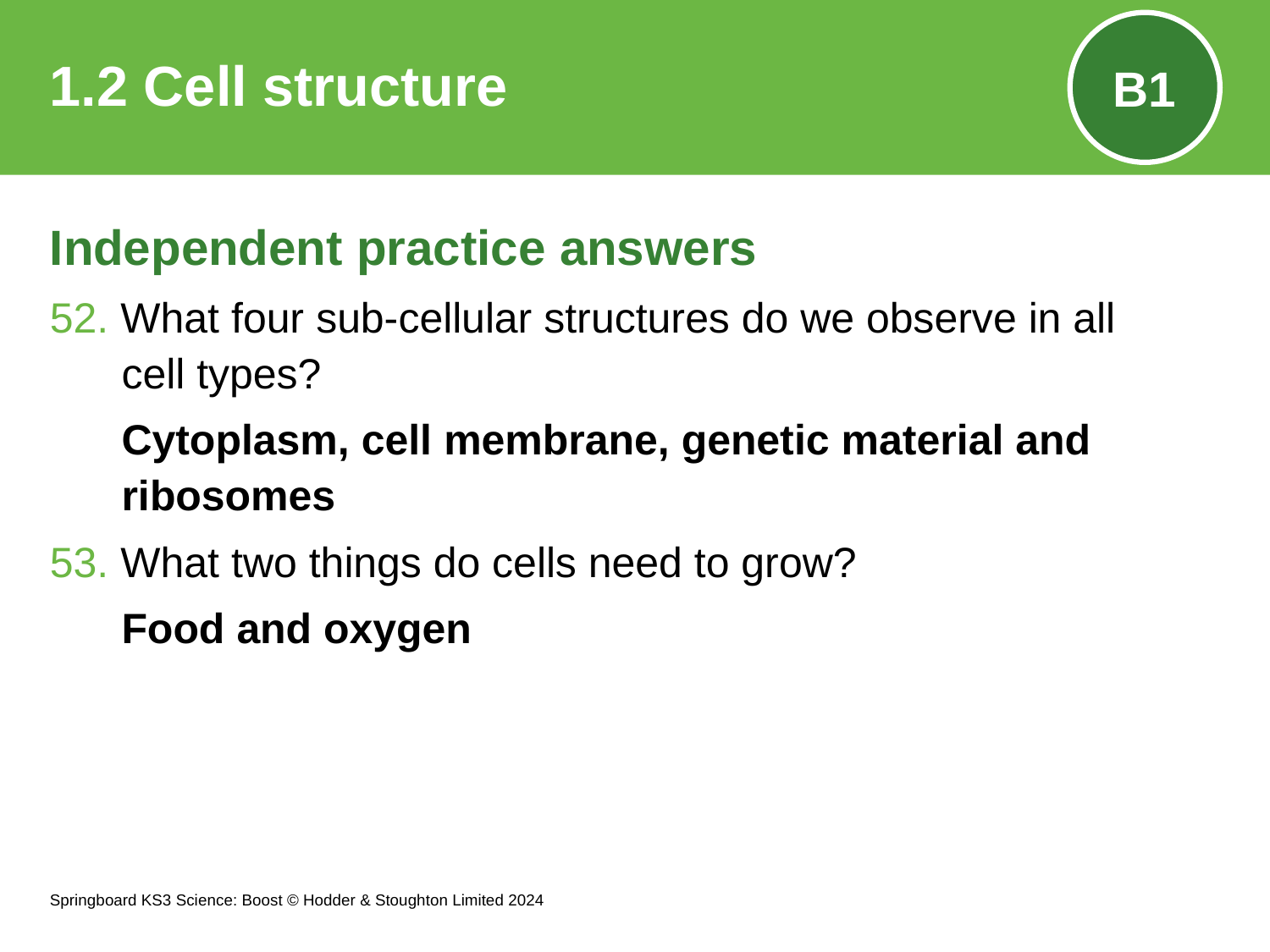

# 1.2 Cell structure
B1
Independent practice answers
52. What four sub-cellular structures do we observe in all 
cell types?
Cytoplasm, cell membrane, genetic material and ribosomes
53. What two things do cells need to grow?
Food and oxygen

Springboard KS3 Science: Boost © Hodder & Stoughton Limited 2024